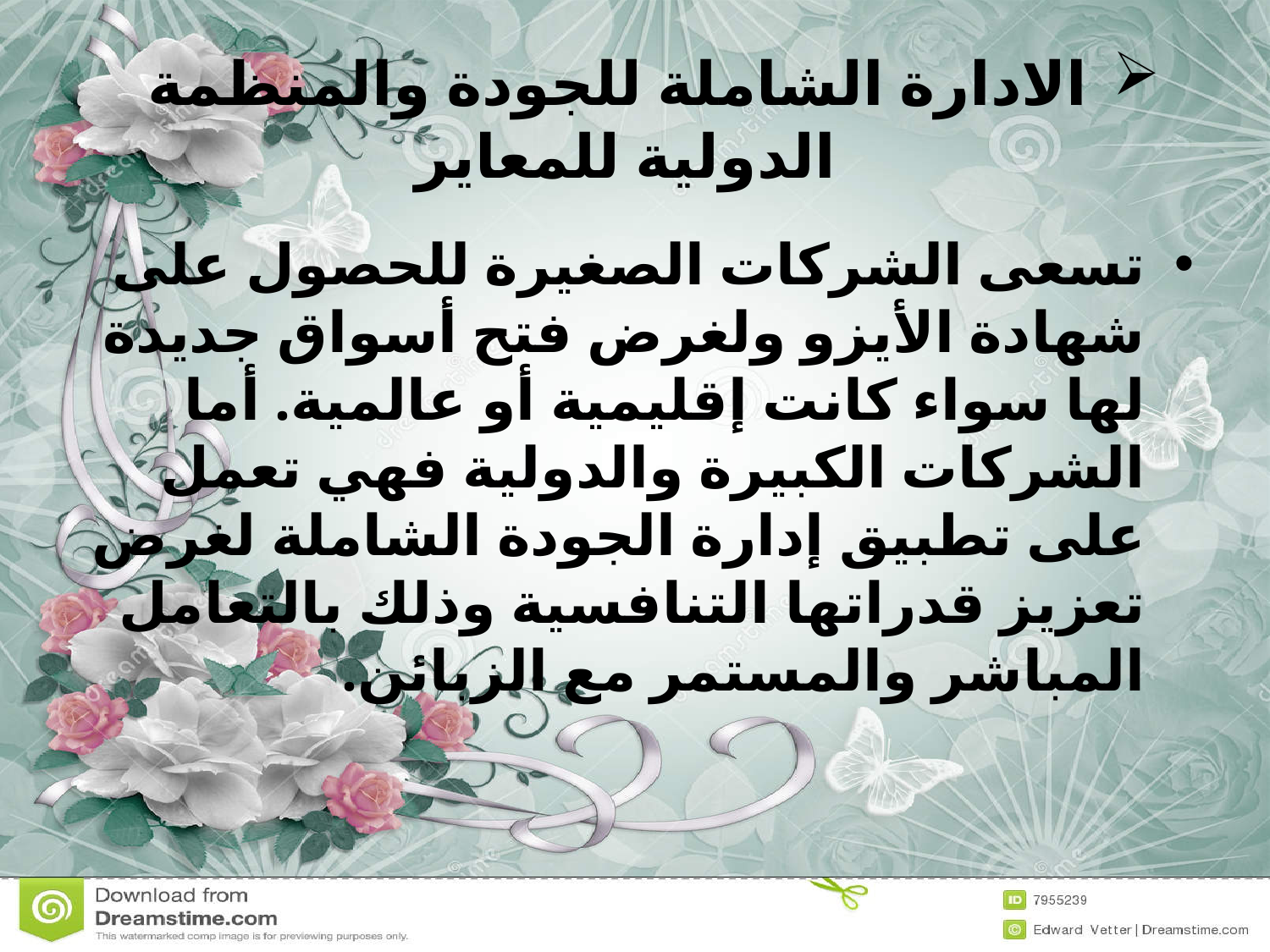

# الادارة الشاملة للجودة والمنظمة الدولية للمعاير
تسعى الشركات الصغيرة للحصول على شهادة الأيزو ولغرض فتح أسواق جديدة لها سواء كانت إقليمية أو عالمية. أما الشركات الكبيرة والدولية فهي تعمل على تطبيق إدارة الجودة الشاملة لغرض تعزيز قدراتها التنافسية وذلك بالتعامل المباشر والمستمر مع الزبائن.